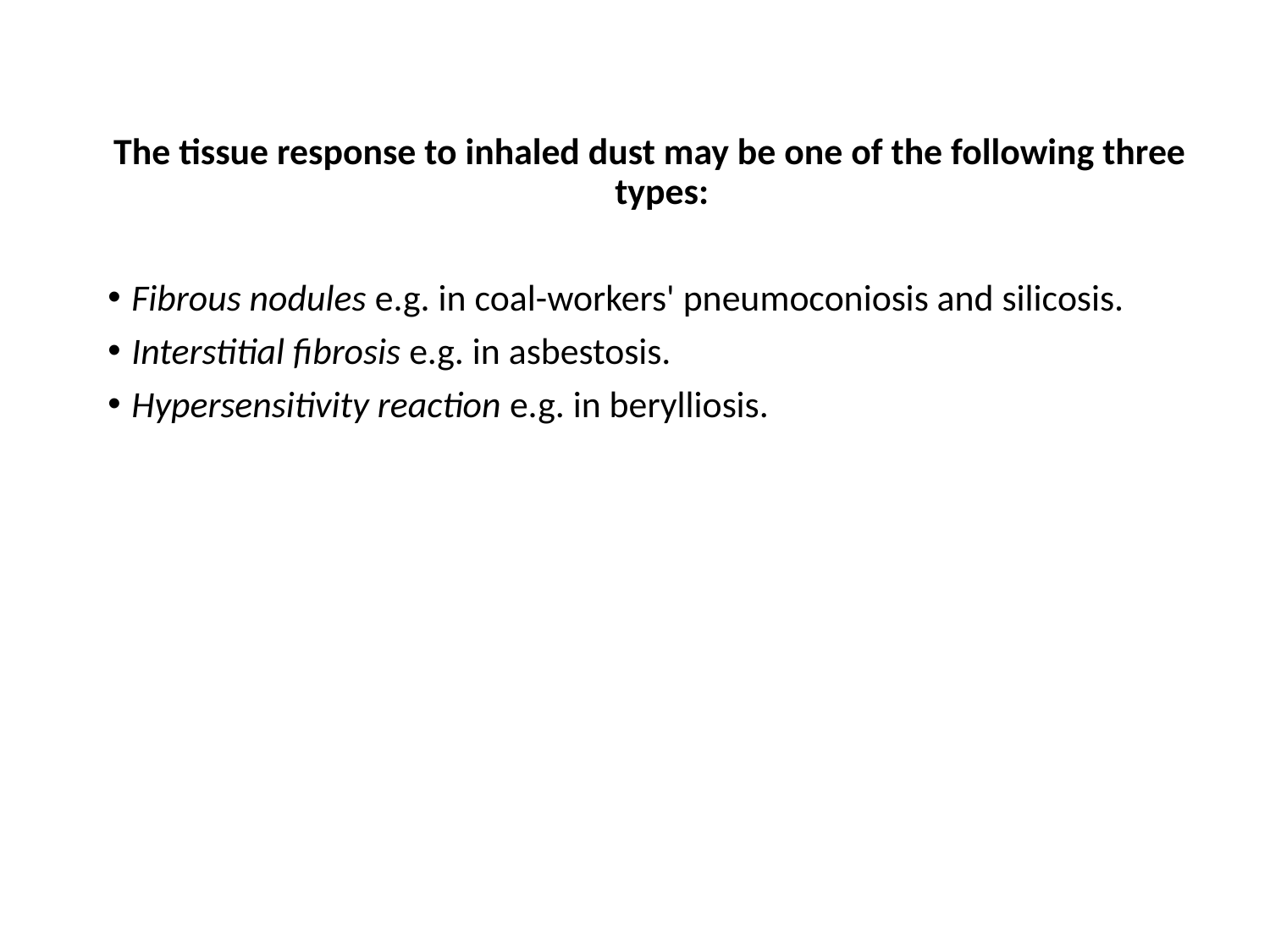

The tissue response to inhaled dust may be one of the following three types:

Fibrous nodules e.g. in coal-workers' pneumoconiosis and silicosis.
Interstitial fibrosis e.g. in asbestosis.
Hypersensitivity reaction e.g. in berylliosis.